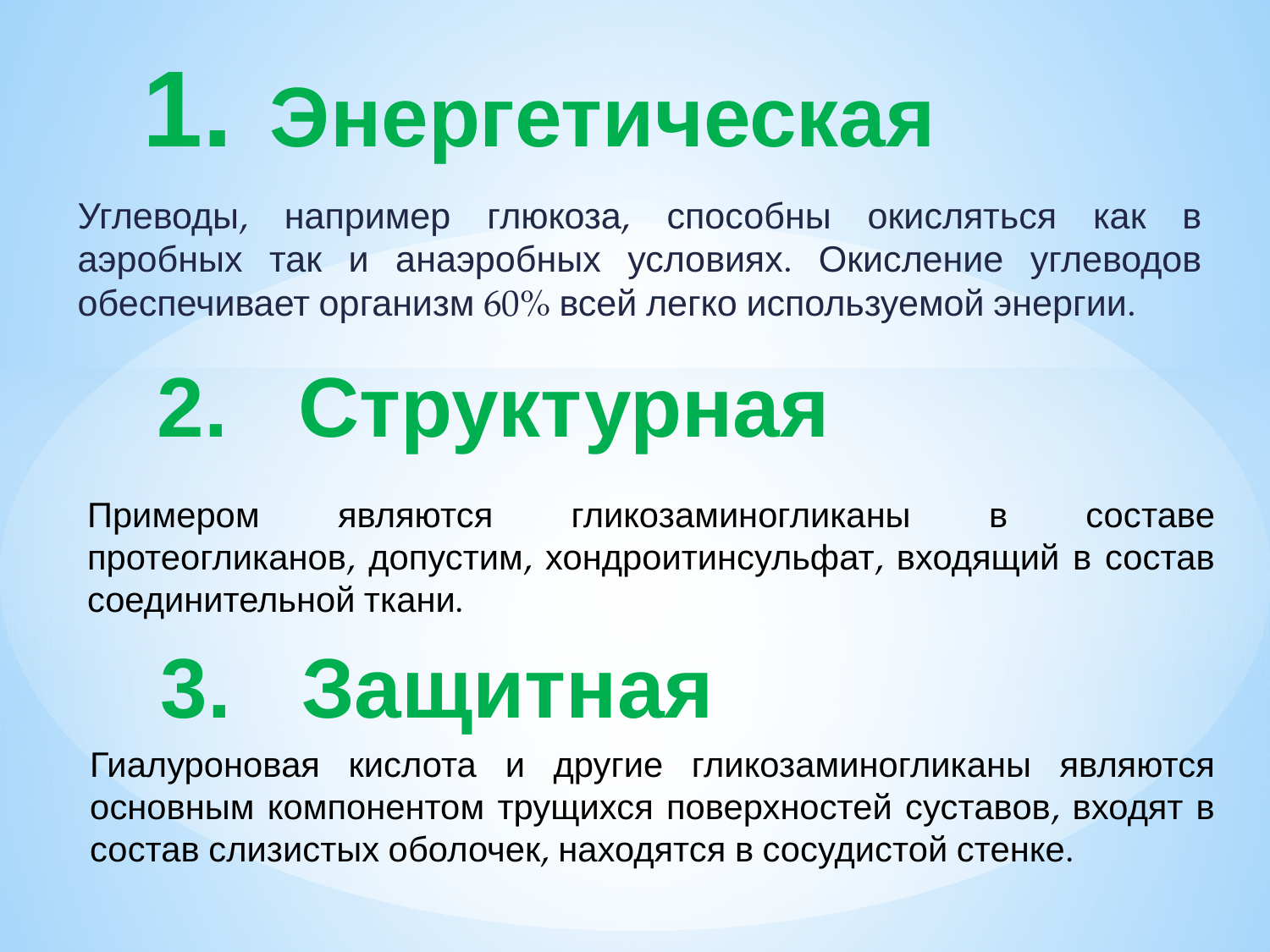

# Энергетическая
Углеводы, например глюкоза, способны окисляться как в аэробных так и анаэробных условиях. Окисление углеводов обеспечивает организм 60% всей легко используемой энергии.
   Структурная
Примером являются гликозаминогликаны в составе протеогликанов, допустим, хондроитинсульфат, входящий в состав соединительной ткани.
   Защитная

Гиалуроновая кислота и другие гликозаминогликаны являются основным компонентом трущихся поверхностей суставов, входят в состав слизистых оболочек, находятся в сосудистой стенке.